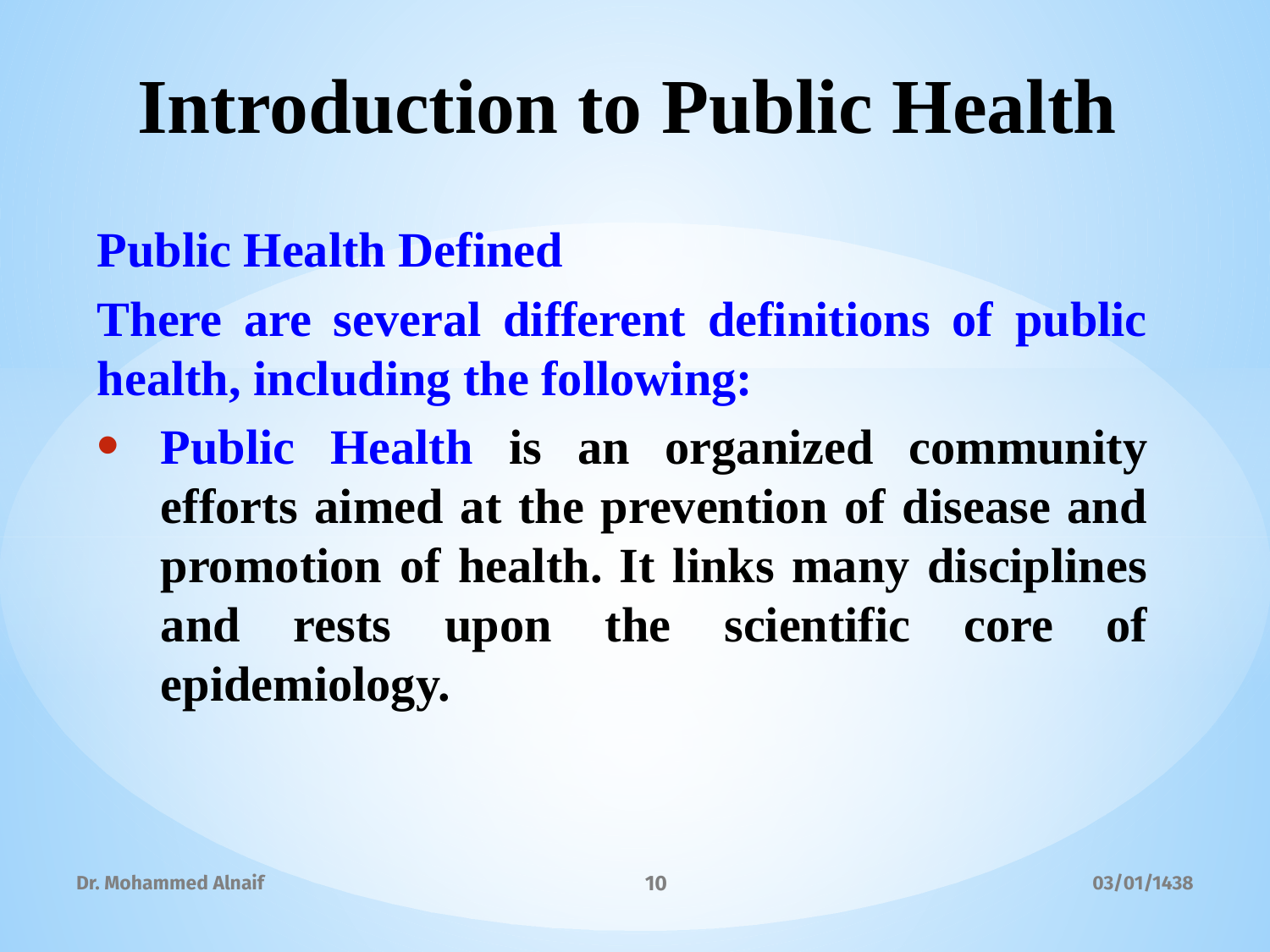

# Introduction to Public Health
Public Health Defined
There are several different definitions of public health, including the following:
Public Health is an organized community efforts aimed at the prevention of disease and promotion of health. It links many disciplines and rests upon the scientific core of epidemiology.
Dr. Mohammed Alnaif
10
03/01/1438